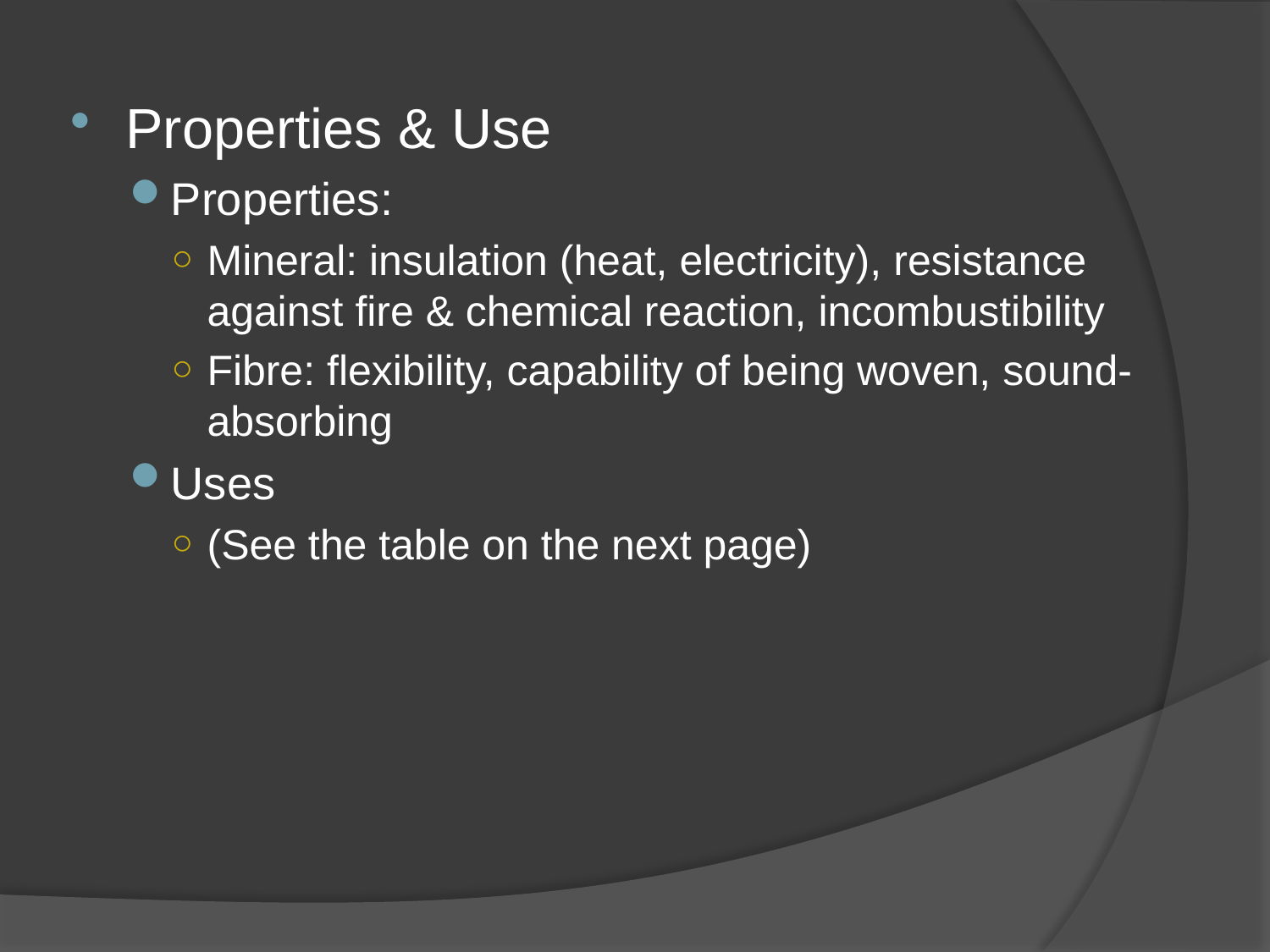

Properties & Use
Properties:
Mineral: insulation (heat, electricity), resistance against fire & chemical reaction, incombustibility
Fibre: flexibility, capability of being woven, sound-absorbing
Uses
(See the table on the next page)